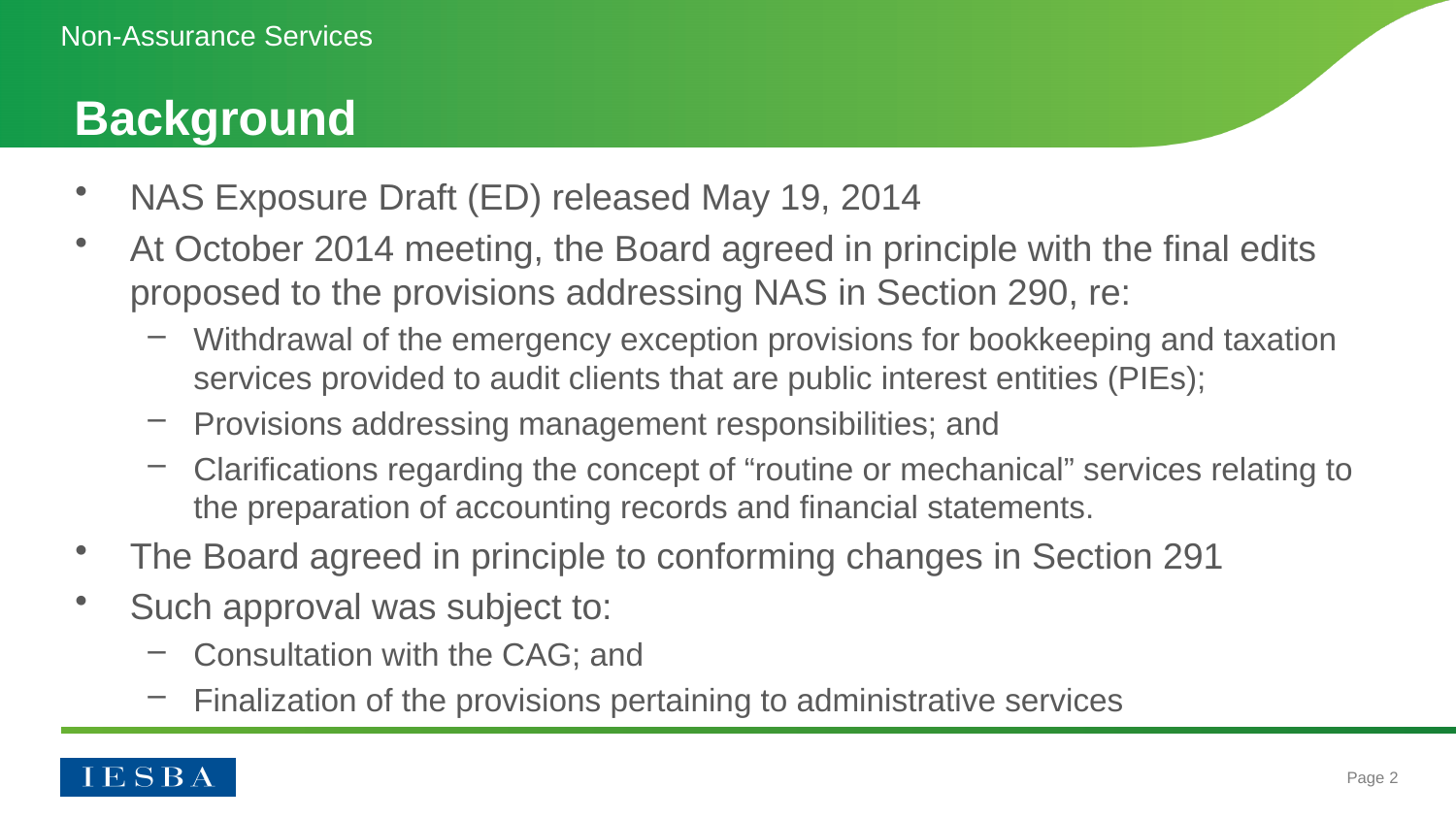

Non-Assurance Services

# Background
NAS Exposure Draft (ED) released May 19, 2014
At October 2014 meeting, the Board agreed in principle with the final edits proposed to the provisions addressing NAS in Section 290, re:
Withdrawal of the emergency exception provisions for bookkeeping and taxation services provided to audit clients that are public interest entities (PIEs);
Provisions addressing management responsibilities; and
Clarifications regarding the concept of “routine or mechanical” services relating to the preparation of accounting records and financial statements.
The Board agreed in principle to conforming changes in Section 291
Such approval was subject to:
Consultation with the CAG; and
Finalization of the provisions pertaining to administrative services